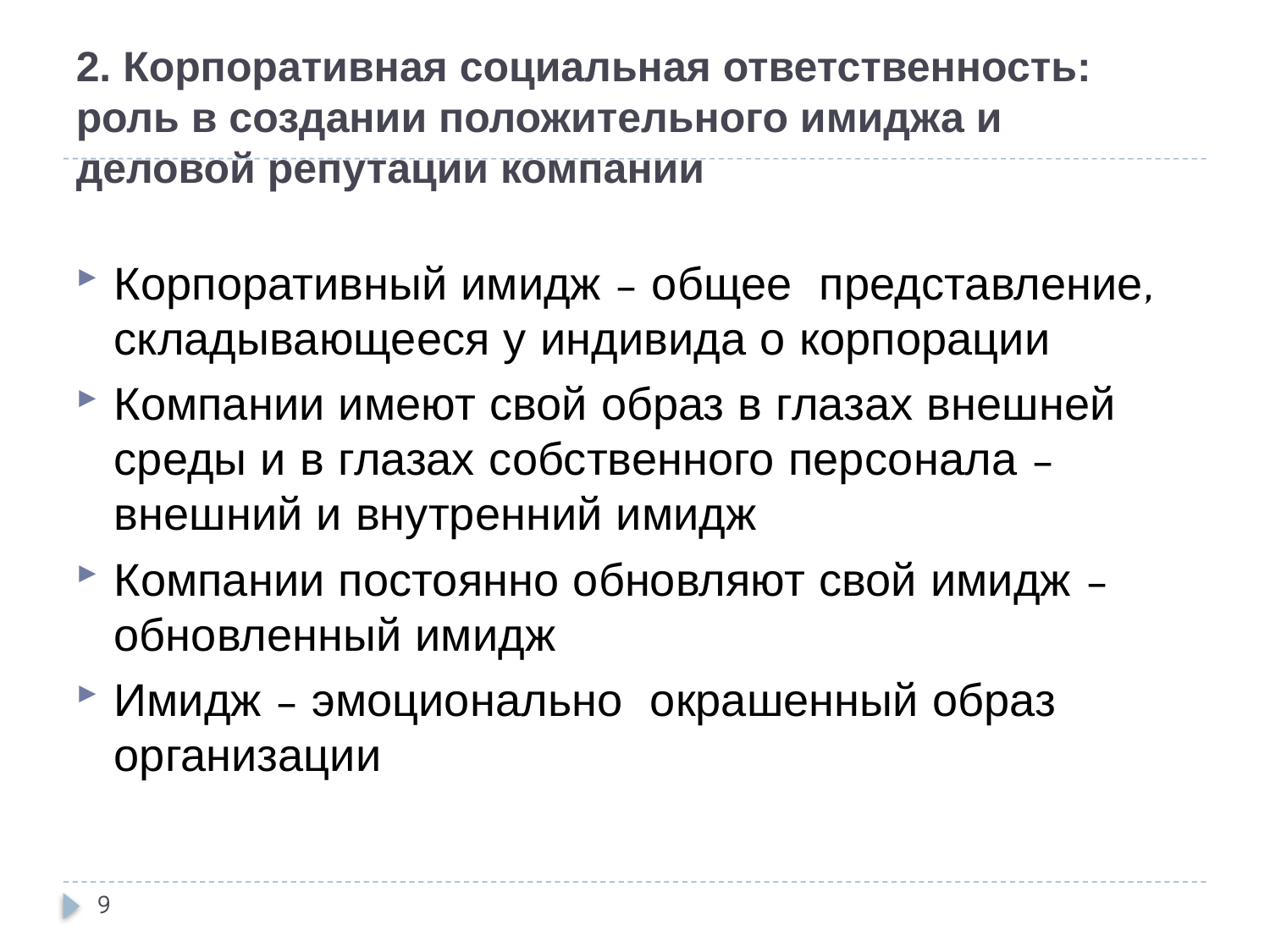

# 2. Корпоративная социальная ответственность: роль в создании положительного имиджа и деловой репутации компании
Корпоративный имидж – общее  представление, складывающееся у индивида о корпорации
Компании имеют свой образ в глазах внешней среды и в глазах собственного персонала – внешний и внутренний имидж
Компании постоянно обновляют свой имидж – обновленный имидж
Имидж – эмоционально  окрашенный образ организации
9